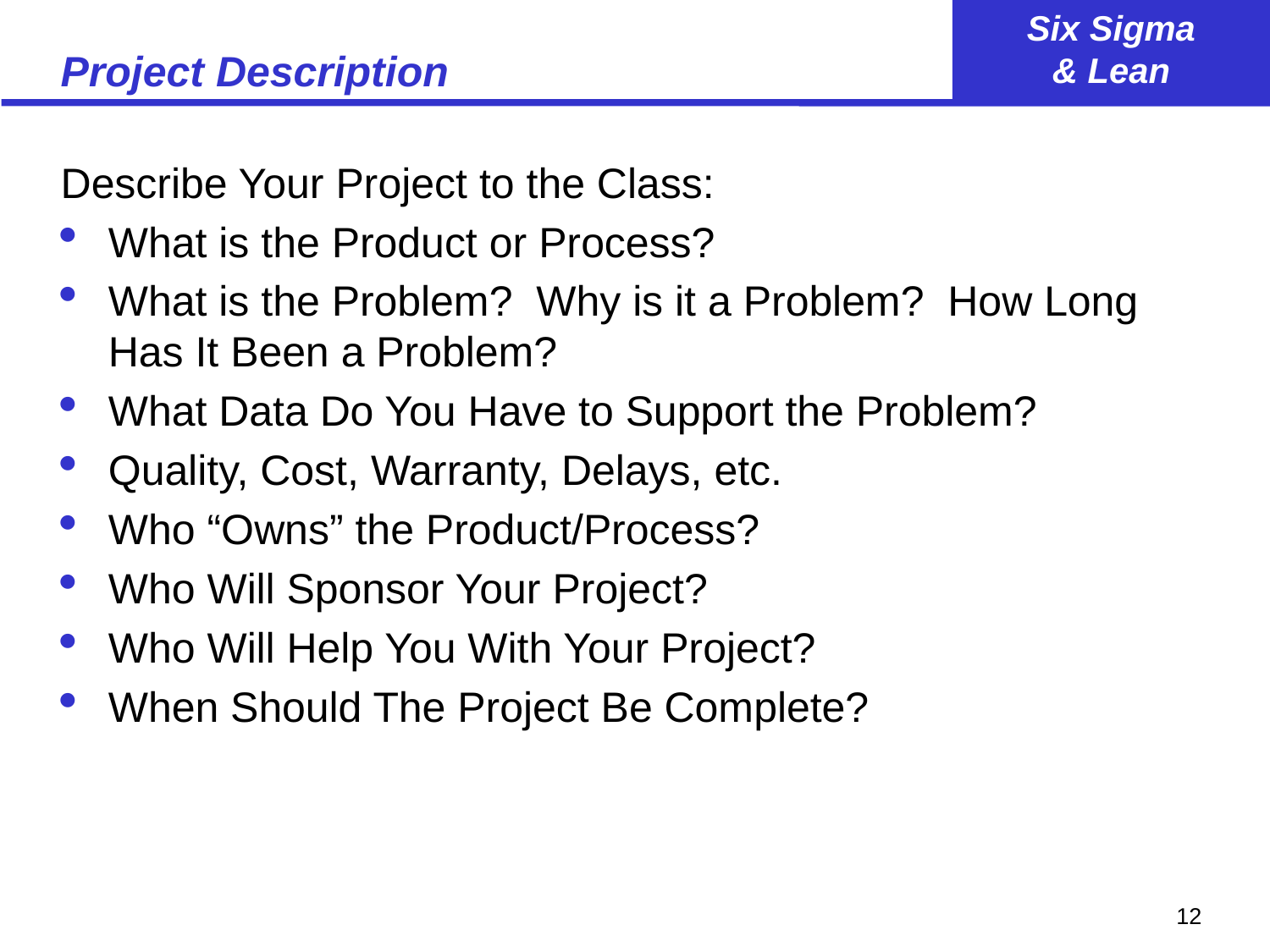

# Project Description
Describe Your Project to the Class:
What is the Product or Process?
What is the Problem?  Why is it a Problem?  How Long Has It Been a Problem?
What Data Do You Have to Support the Problem?
Quality, Cost, Warranty, Delays, etc.
Who “Owns” the Product/Process?
Who Will Sponsor Your Project?
Who Will Help You With Your Project?
When Should The Project Be Complete?